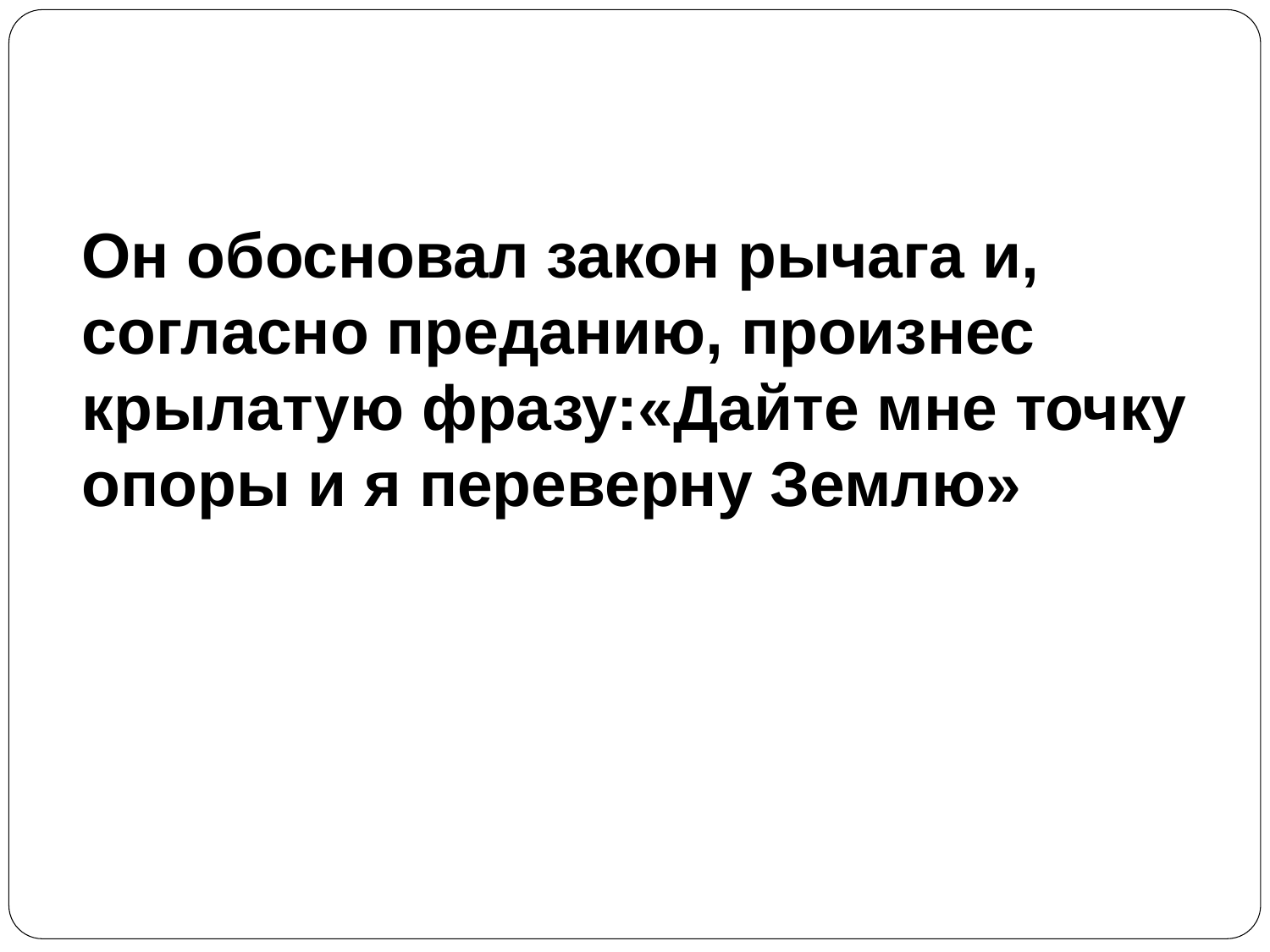

Он обосновал закон рычага и, согласно преданию, произнес крылатую фразу:«Дайте мне точку опоры и я переверну Землю»